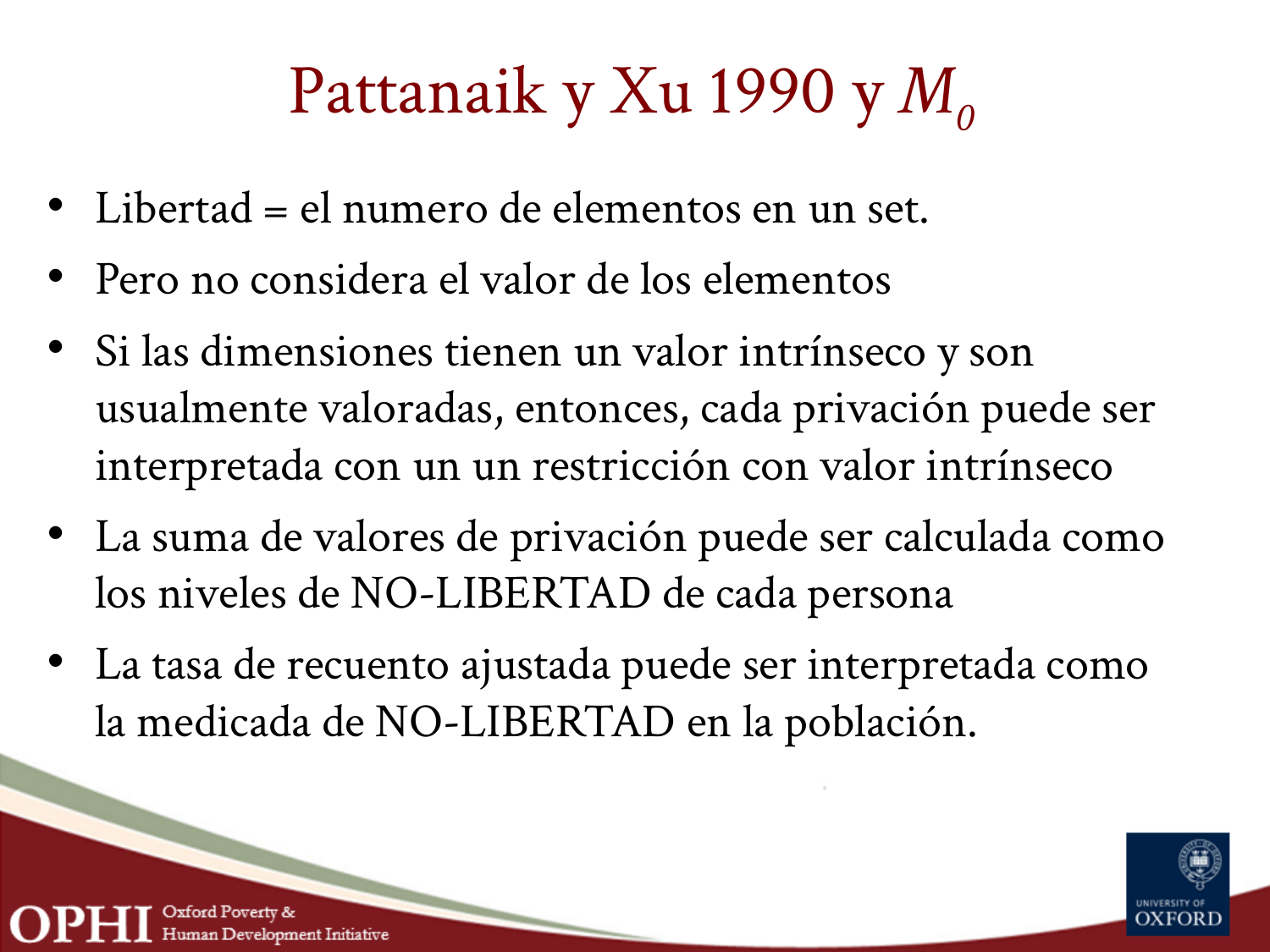

# Pattanaik y Xu 1990 y M0
Libertad = el numero de elementos en un set.
Pero no considera el valor de los elementos
Si las dimensiones tienen un valor intrínseco y son usualmente valoradas, entonces, cada privación puede ser interpretada con un un restricción con valor intrínseco
La suma de valores de privación puede ser calculada como los niveles de NO-LIBERTAD de cada persona
La tasa de recuento ajustada puede ser interpretada como la medicada de NO-LIBERTAD en la población.